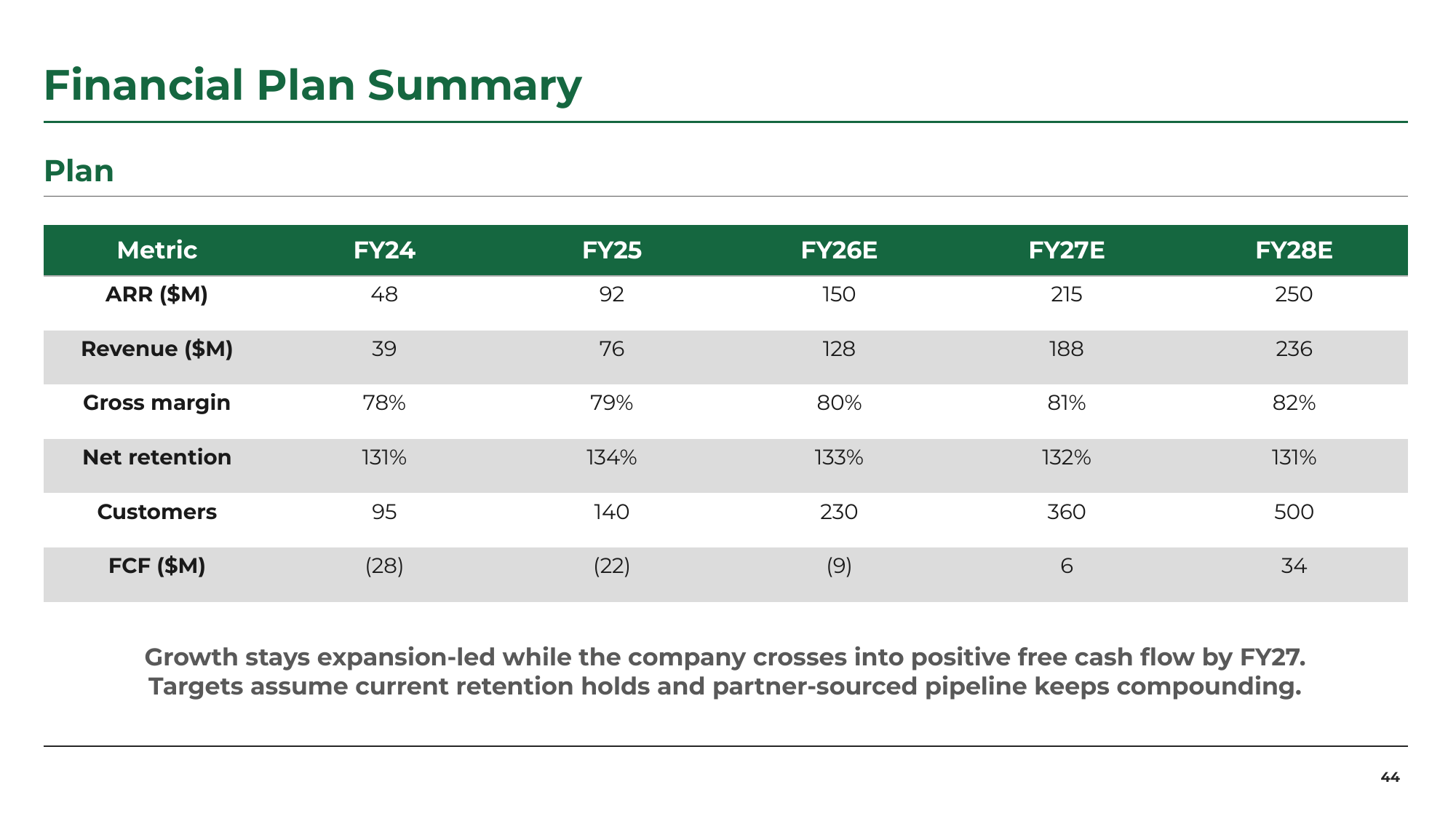

# Financial Plan Summary
Plan
| Metric | FY24 | FY25 | FY26E | FY27E | FY28E |
| --- | --- | --- | --- | --- | --- |
| ARR ($M) | 48 | 92 | 150 | 215 | 250 |
| Revenue ($M) | 39 | 76 | 128 | 188 | 236 |
| Gross margin | 78% | 79% | 80% | 81% | 82% |
| Net retention | 131% | 134% | 133% | 132% | 131% |
| Customers | 95 | 140 | 230 | 360 | 500 |
| FCF ($M) | (28) | (22) | (9) | 6 | 34 |
Growth stays expansion-led while the company crosses into positive free cash flow by FY27.
Targets assume current retention holds and partner-sourced pipeline keeps compounding.
44